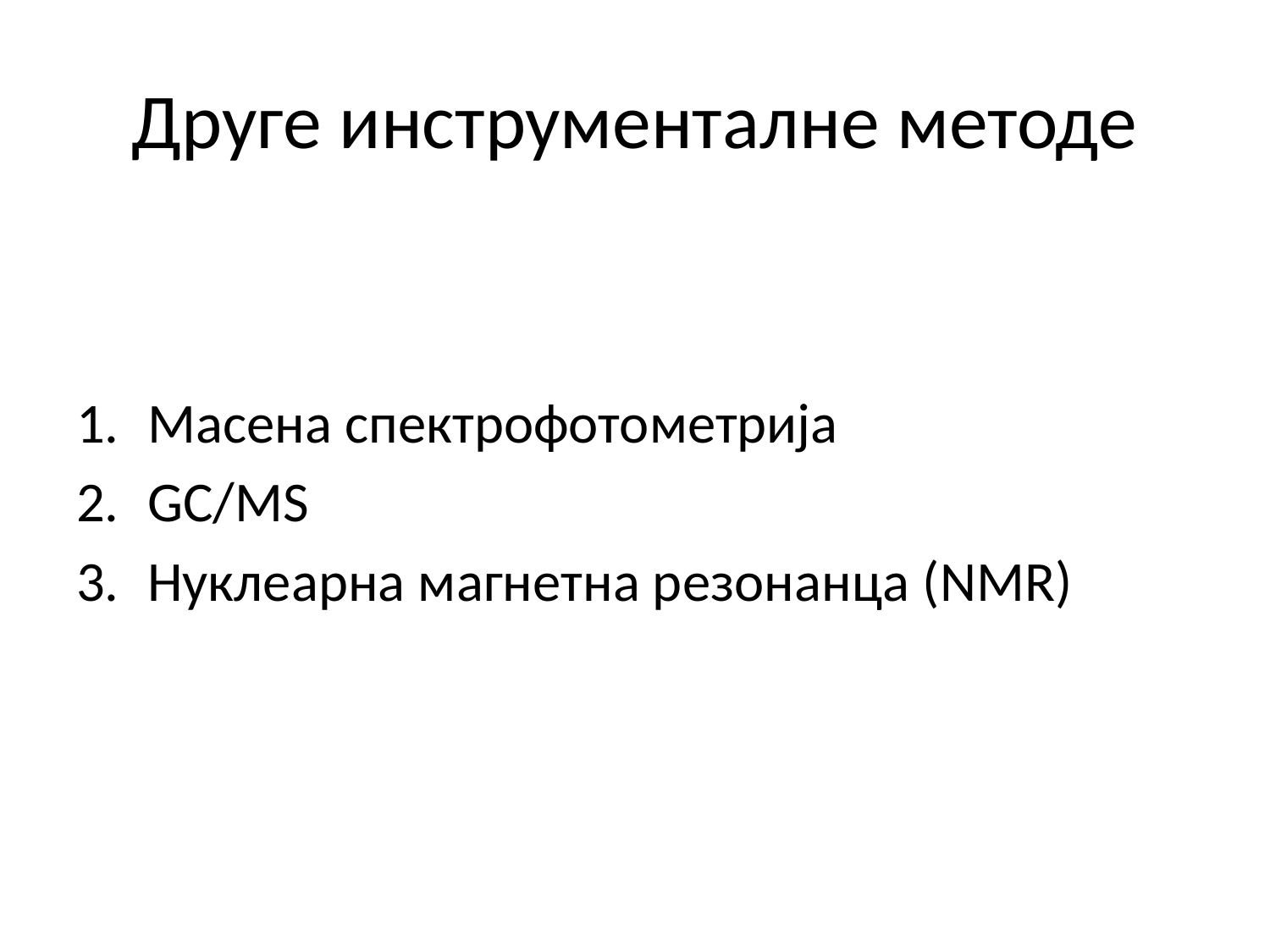

# Друге инструменталне методе

Масена спектрофотометрија
GC/MS
Нуклеарна магнетна резонанца (NMR)